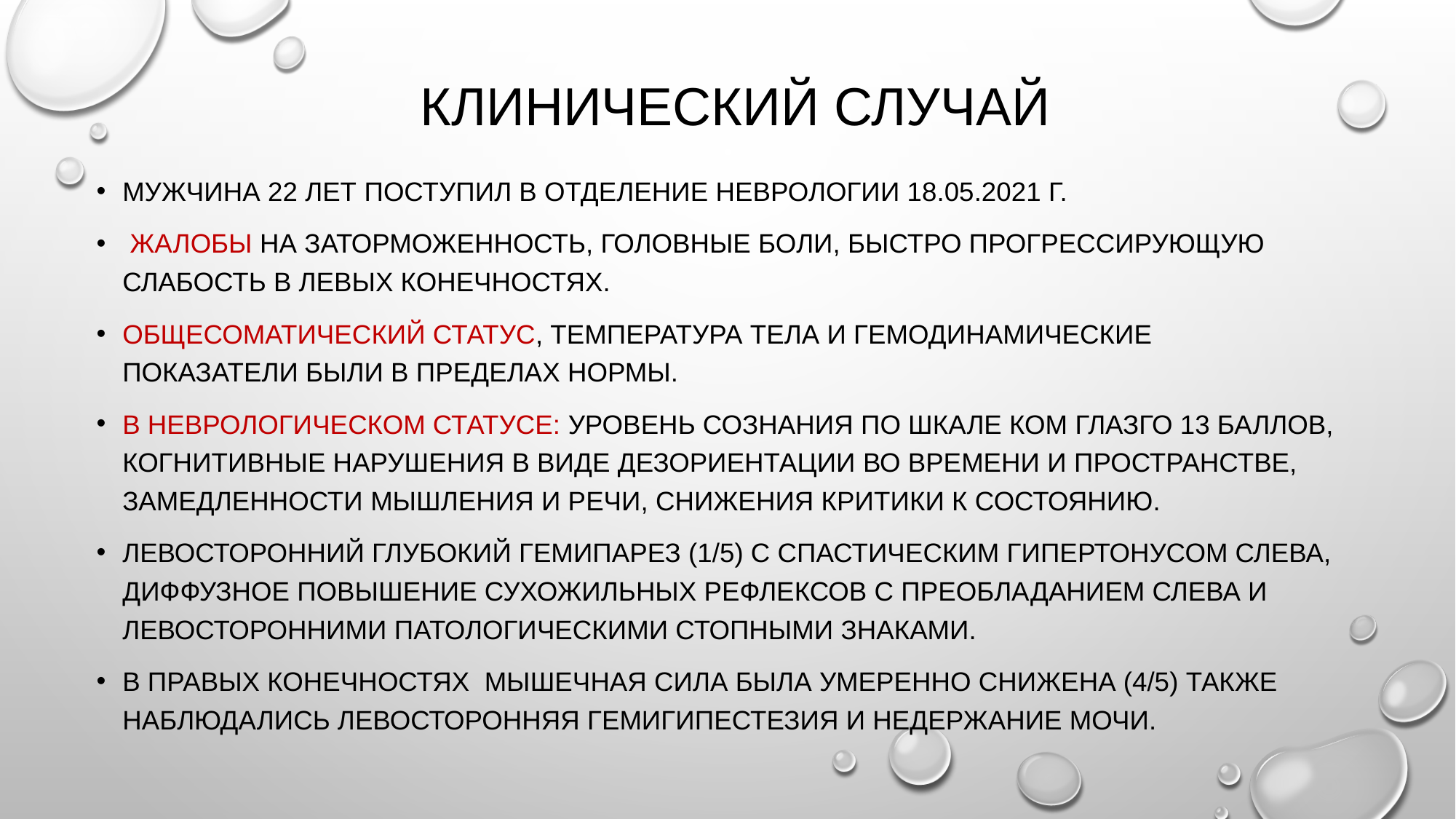

# КЛИНИЧЕСКИЙ СЛУЧАЙ
Мужчина 22 лет поступил в отделение неврологии 18.05.2021 г.
 жалобы на заторможенность, головные боли, быстро прогрессирующую слабость в левых конечностях.
Общесоматический статус, температура тела и гемодинамические показатели были в пределах нормы.
В неврологическом статусе: уровень сознания по шкале ком Глазго 13 баллов, когнитивные нарушения в виде дезориентации во времени и пространстве, замедленности мышления и речи, снижения критики к состоянию.
левосторонний глубокий гемипарез (1/5) с спастическим гипертонусом слева, диффузное повышение сухожильных рефлексов с преобладанием слева и левосторонними патологическими стопными знаками.
В правых конечностях  мышечная сила была умеренно снижена (4/5) Также наблюдались левосторонняя гемигипестезия и недержание мочи.